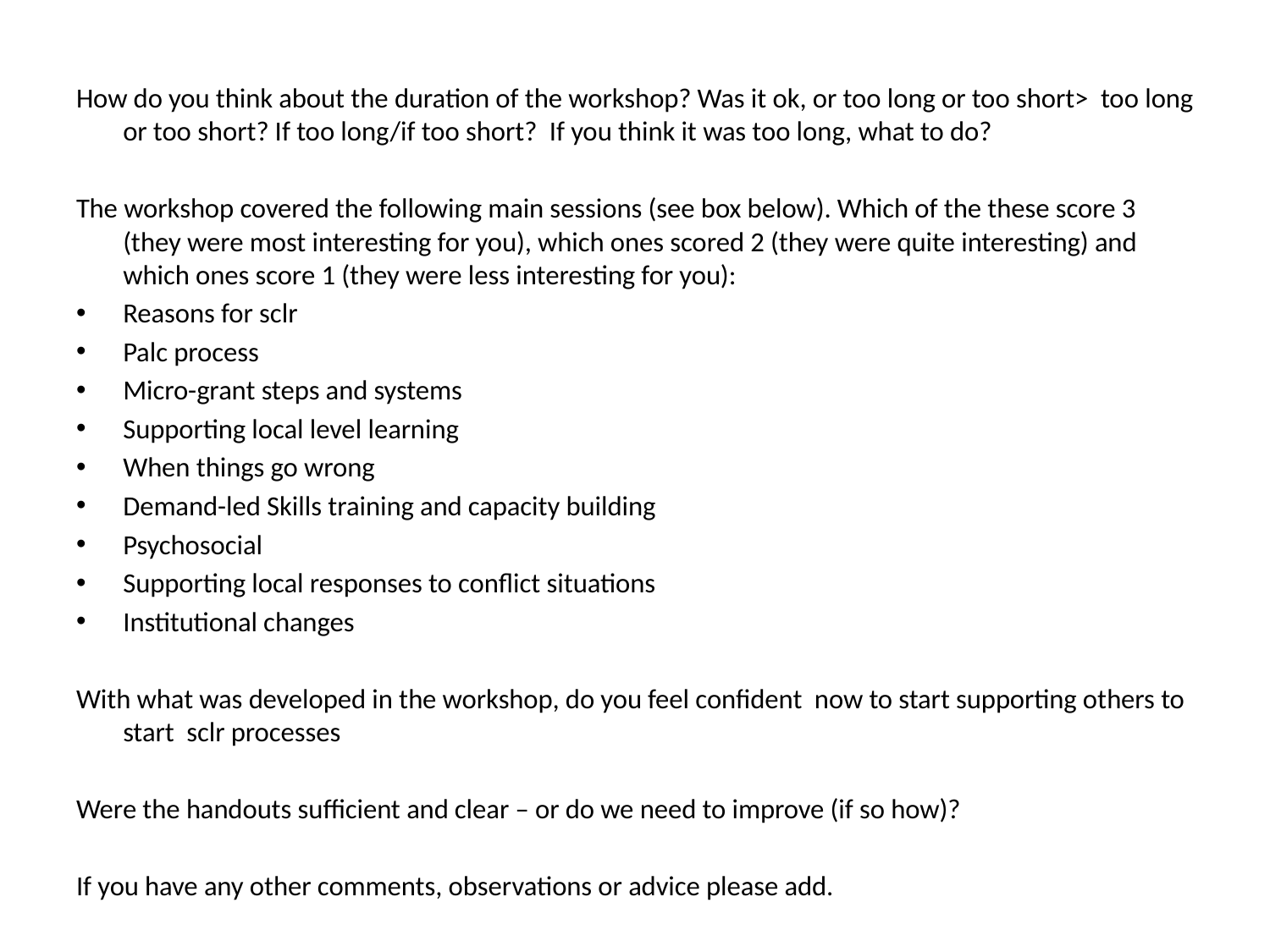

How do you think about the duration of the workshop? Was it ok, or too long or too short>  too long or too short? If too long/if too short?  If you think it was too long, what to do?

The workshop covered the following main sessions (see box below). Which of the these score 3 (they were most interesting for you), which ones scored 2 (they were quite interesting) and which ones score 1 (they were less interesting for you):
Reasons for sclr
Palc process
Micro-grant steps and systems
Supporting local level learning
When things go wrong
Demand-led Skills training and capacity building
Psychosocial
Supporting local responses to conflict situations
Institutional changes

With what was developed in the workshop, do you feel confident  now to start supporting others to start  sclr processes

Were the handouts sufficient and clear – or do we need to improve (if so how)?

If you have any other comments, observations or advice please add.